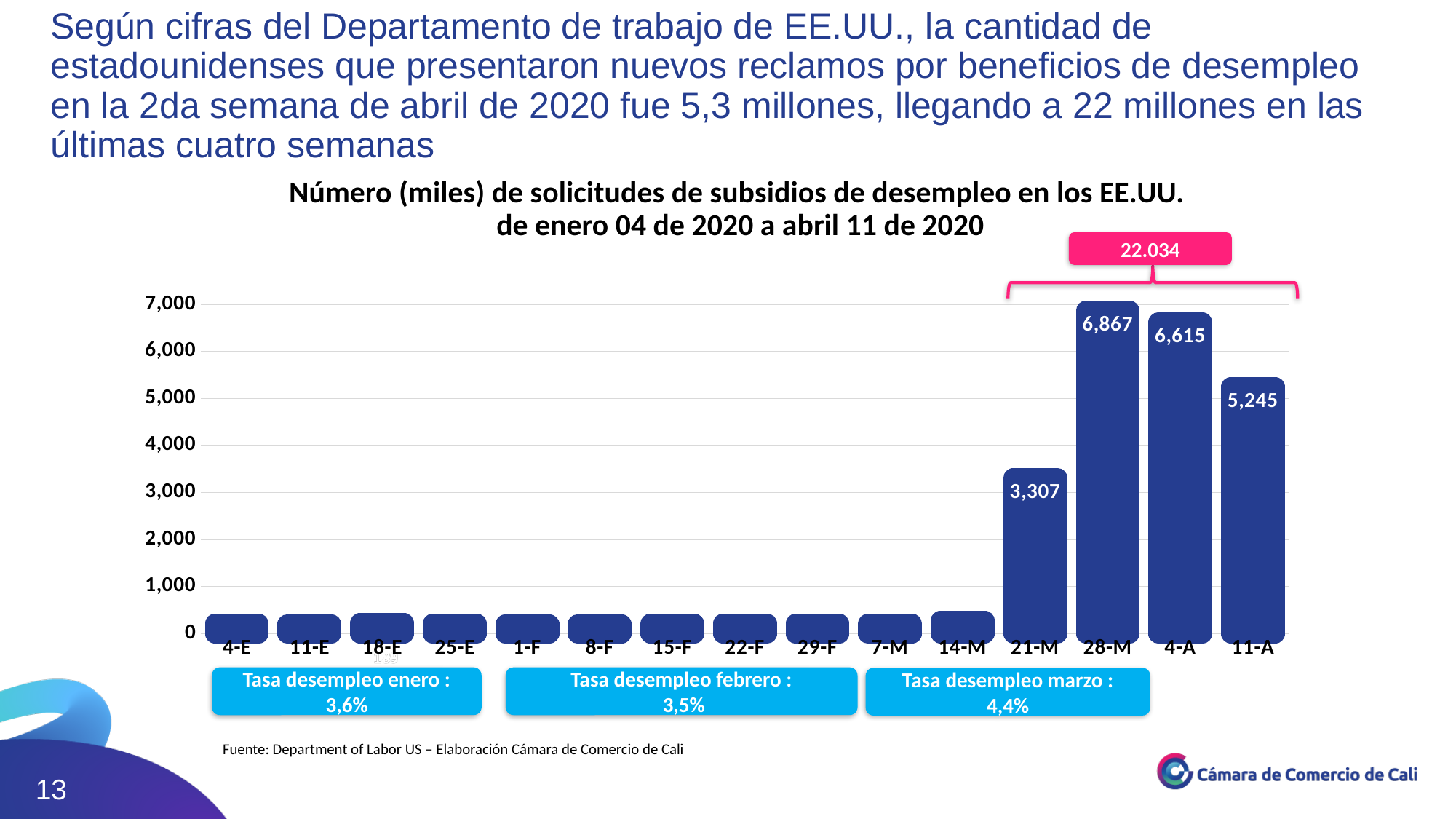

Según cifras del Departamento de trabajo de EE.UU., la cantidad de estadounidenses que presentaron nuevos reclamos por beneficios de desempleo en la 2da semana de abril de 2020 fue 5,3 millones, llegando a 22 millones en las últimas cuatro semanas

Número (miles) de solicitudes de subsidios de desempleo en los EE.UU.
de enero 04 de 2020 a abril 11 de 2020
22.034

### Chart

| Category | Serie 1 |
|---|---|
| 4-E | 214.0 |
| 11-E | 205.0 |
| 18-E | 223.0 |
| 25-E | 217.0 |
| 1-F | 203.0 |
| 8-F | 206.0 |
| 15-F | 211.0 |
| 22-F | 219.0 |
| 29-F | 215.0 |
| 7-M | 211.0 |
| 14-M | 282.0 |
| 21-M | 3307.0 |
| 28-M | 6867.0 |
| 4-A | 6615.0 |
| 11-A | 5245.0 |
Tasa desempleo enero : 3,6%
Tasa desempleo febrero :
 3,5%
Tasa desempleo marzo :
4,4%
Fuente: Department of Labor US – Elaboración Cámara de Comercio de Cali